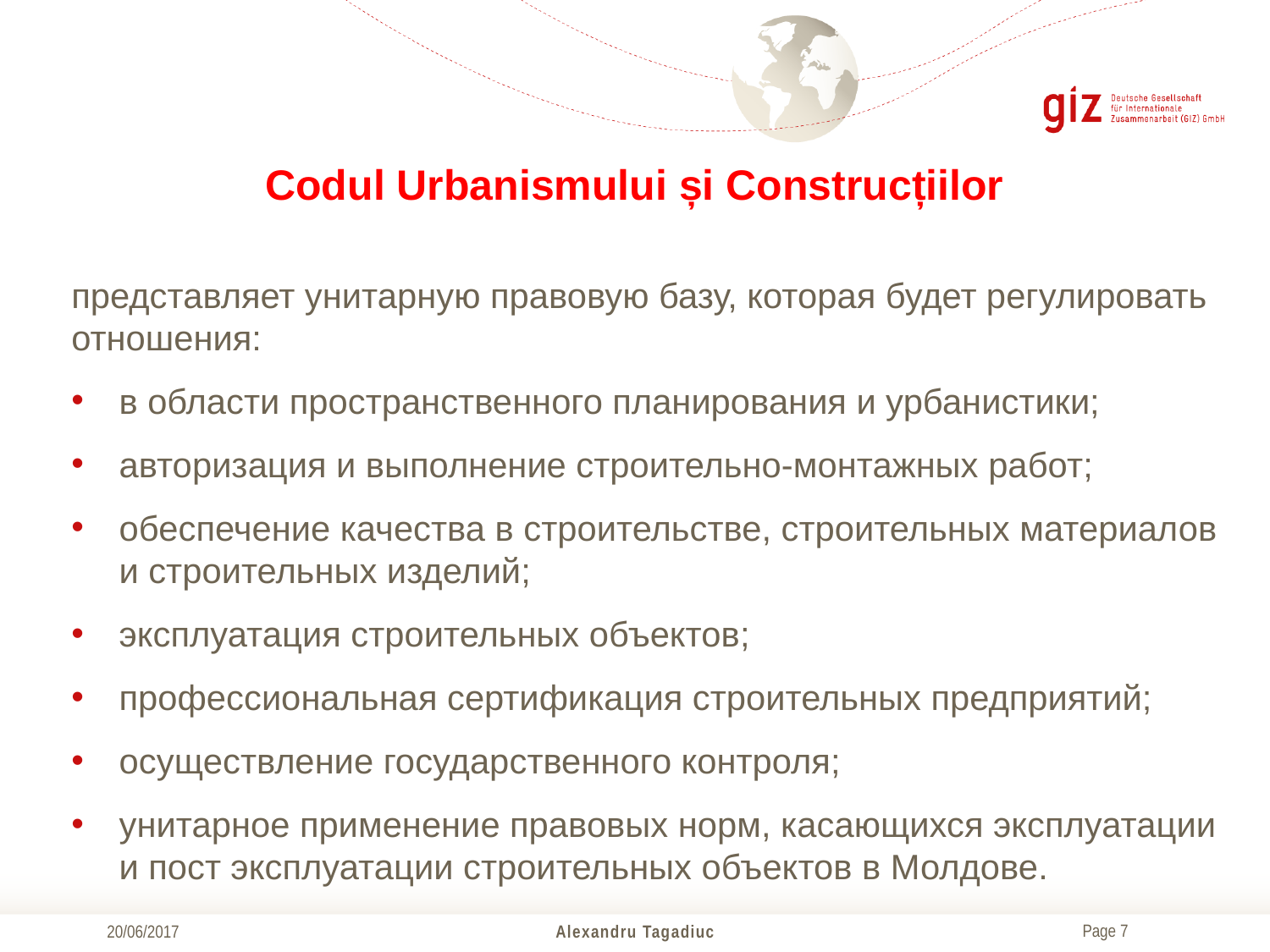

# Codul Urbanismului și Construcțiilor
представляет унитарную правовую базу, которая будет регулировать отношения:
в области пространственного планирования и урбанистики;
авторизация и выполнение строительно-монтажных работ;
обеспечение качества в строительстве, строительных материалов и строительных изделий;
эксплуатация строительных объектов;
профессиональная сертификация строительных предприятий;
осуществление государственного контроля;
унитарное применение правовых норм, касающихся эксплуатации и пост эксплуатации строительных объектов в Молдове.

20/06/2017
Alexandru Tagadiuc